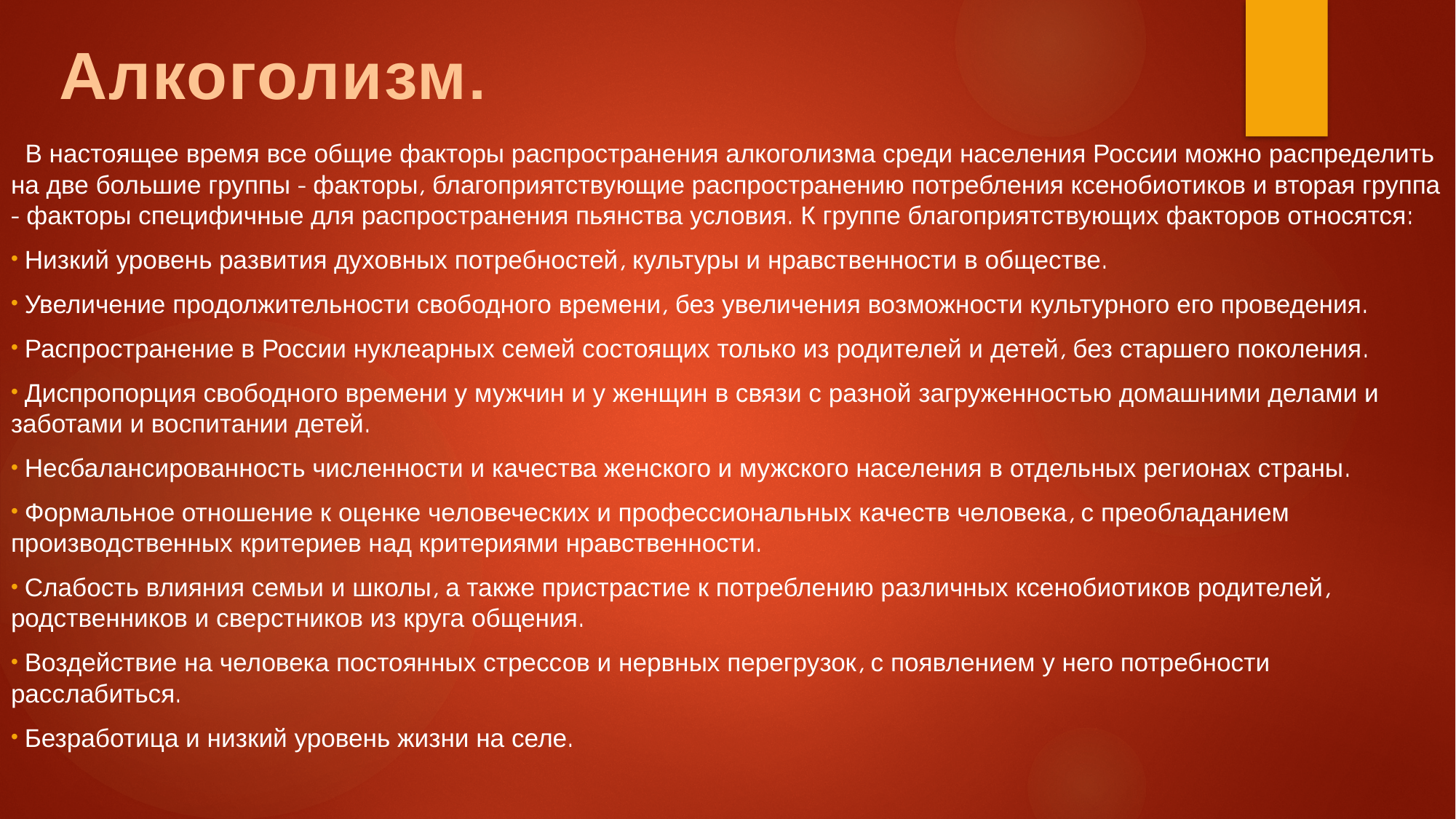

# Алкоголизм.
  В настоящее время все общие факторы распространения алкоголизма среди населения России можно распределить на две большие группы - факторы, благоприятствующие распространению потребления ксенобиотиков и вторая группа - факторы специфичные для распространения пьянства условия. К группе благоприятствующих факторов относятся:
 Низкий уровень развития духовных потребностей, культуры и нравственности в обществе.
 Увеличение продолжительности свободного времени, без увеличения возможности культурного его проведения.
 Распространение в России нуклеарных семей состоящих только из родителей и детей, без старшего поколения.
 Диспропорция свободного времени у мужчин и у женщин в связи с разной загруженностью домашними делами и заботами и воспитании детей.
 Несбалансированность численности и качества женского и мужского населения в отдельных регионах страны.
 Формальное отношение к оценке человеческих и профессиональных качеств человека, с преобладанием производственных критериев над критериями нравственности.
 Слабость влияния семьи и школы, а также пристрастие к потреблению различных ксенобиотиков родителей, родственников и сверстников из круга общения.
 Воздействие на человека постоянных стрессов и нервных перегрузок, с появлением у него потребности расслабиться.
 Безработица и низкий уровень жизни на селе.